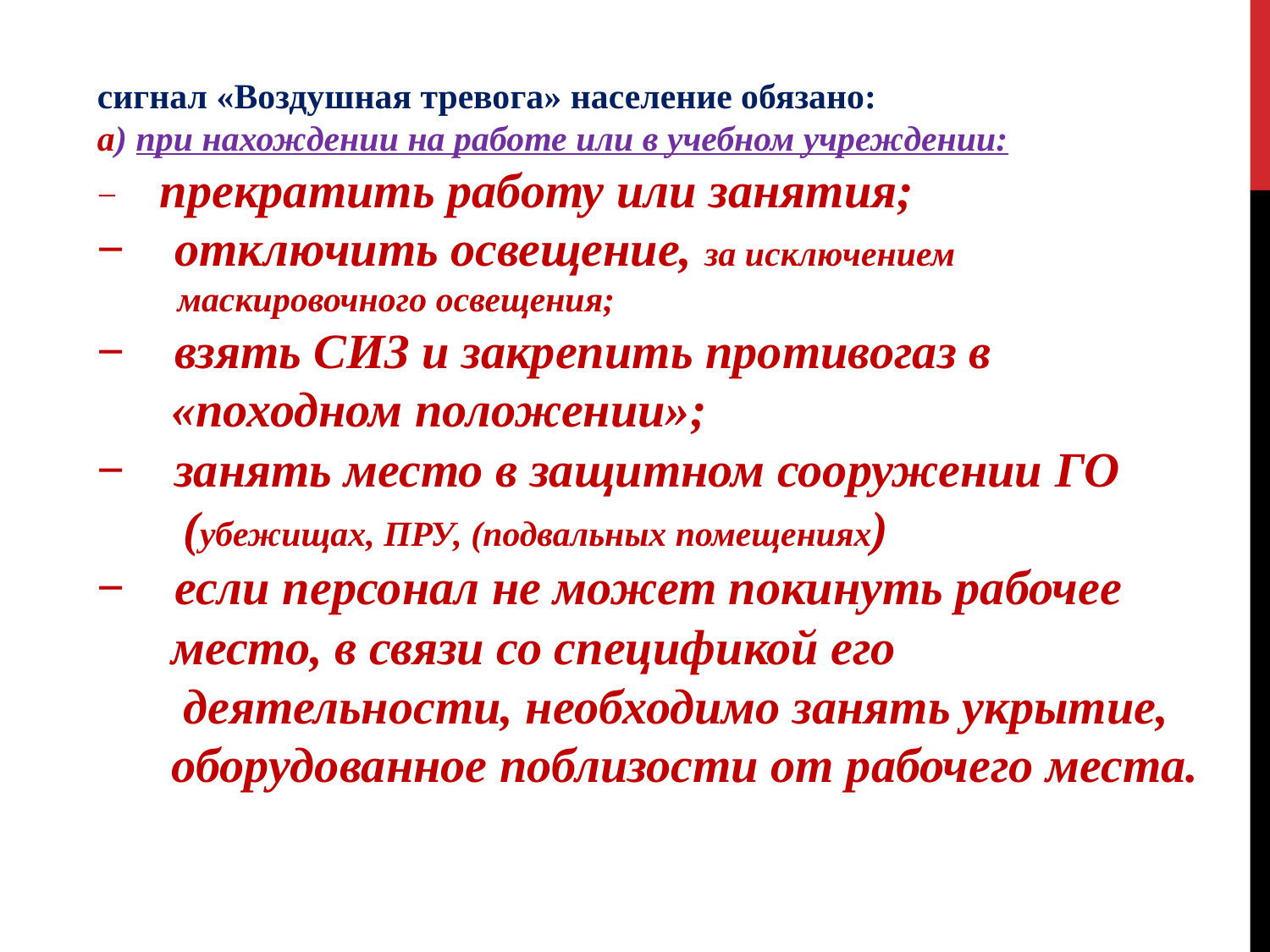

сигнал «Воздушная тревога» население обязано:
а) при нахождении на работе или в учебном учреждении:
−    прекратить работу или занятия;
−    отключить освещение, за исключением
         маскировочного освещения;
−    взять СИЗ и закрепить противогаз в
      «походном положении»;
−    занять место в защитном сооружении ГО
       (убежищах, ПРУ, (подвальных помещениях)
−    если персонал не может покинуть рабочее
      место, в связи со спецификой его
       деятельности, необходимо занять укрытие,
      оборудованное поблизости от рабочего места.